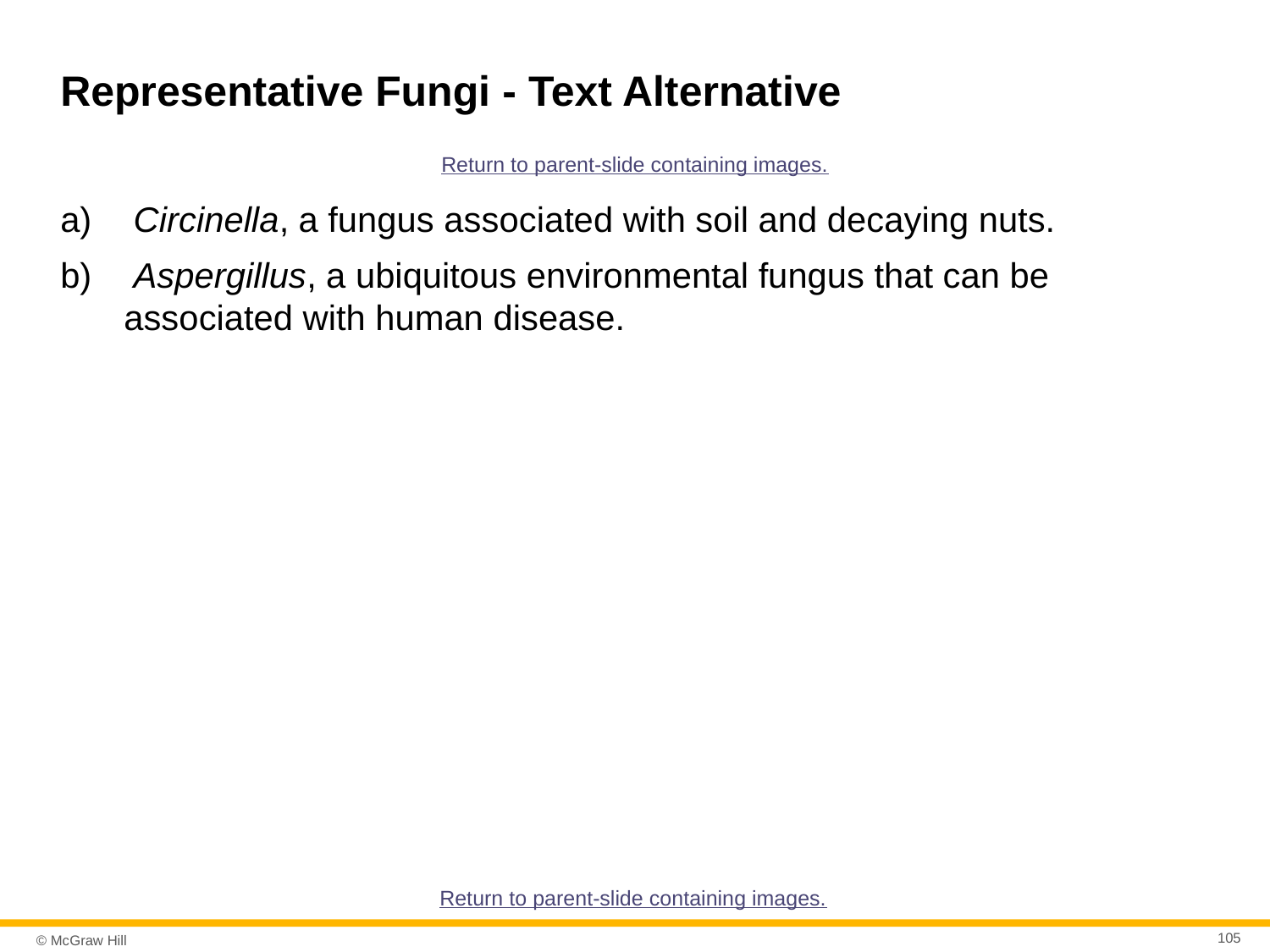

# Representative Fungi - Text Alternative
Return to parent-slide containing images.
 Circinella, a fungus associated with soil and decaying nuts.
 Aspergillus, a ubiquitous environmental fungus that can be associated with human disease.
Return to parent-slide containing images.